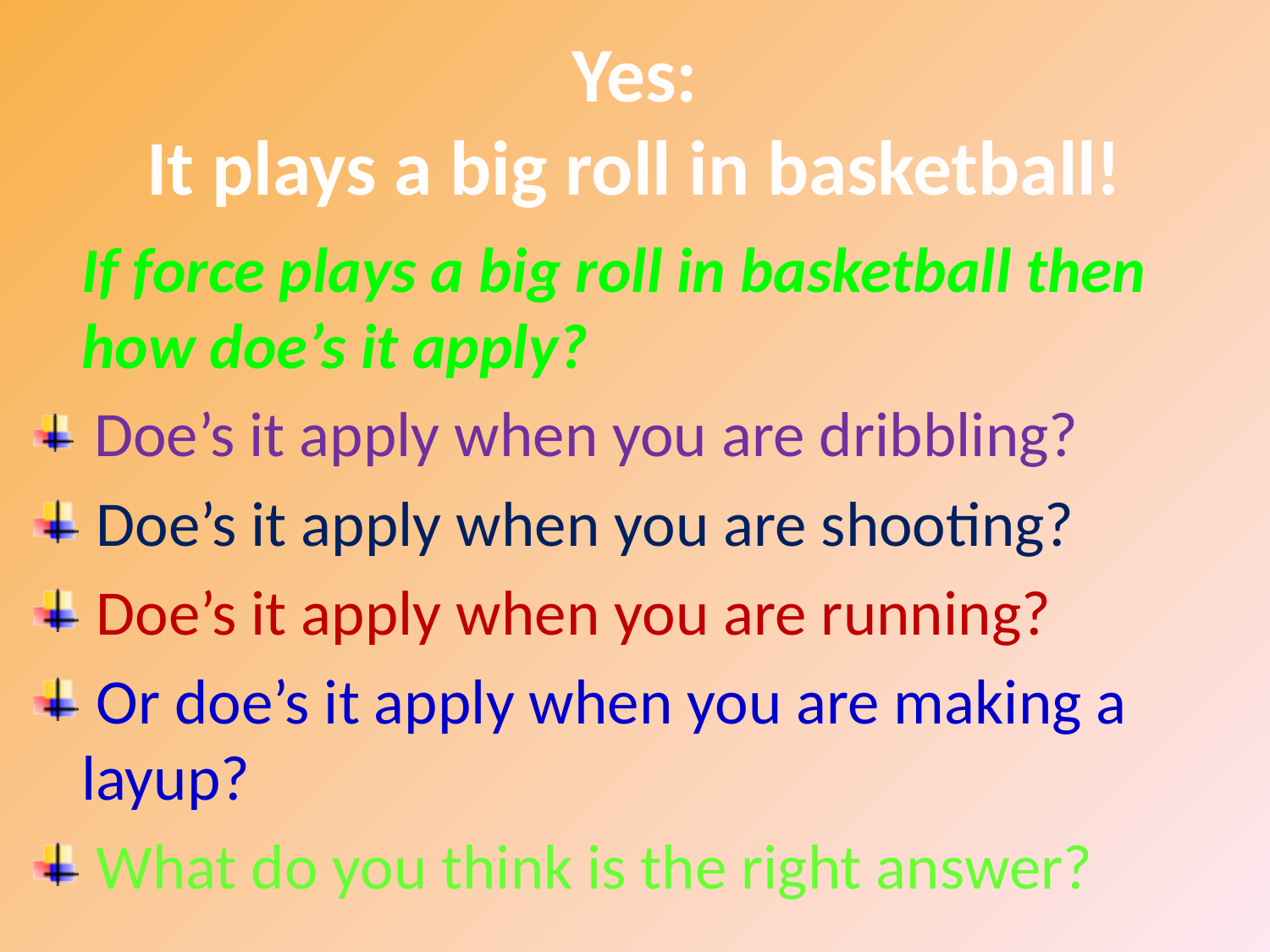

# Yes: It plays a big roll in basketball!
	If force plays a big roll in basketball then how doe’s it apply?
 Doe’s it apply when you are dribbling?
 Doe’s it apply when you are shooting?
 Doe’s it apply when you are running?
 Or doe’s it apply when you are making a layup?
 What do you think is the right answer?